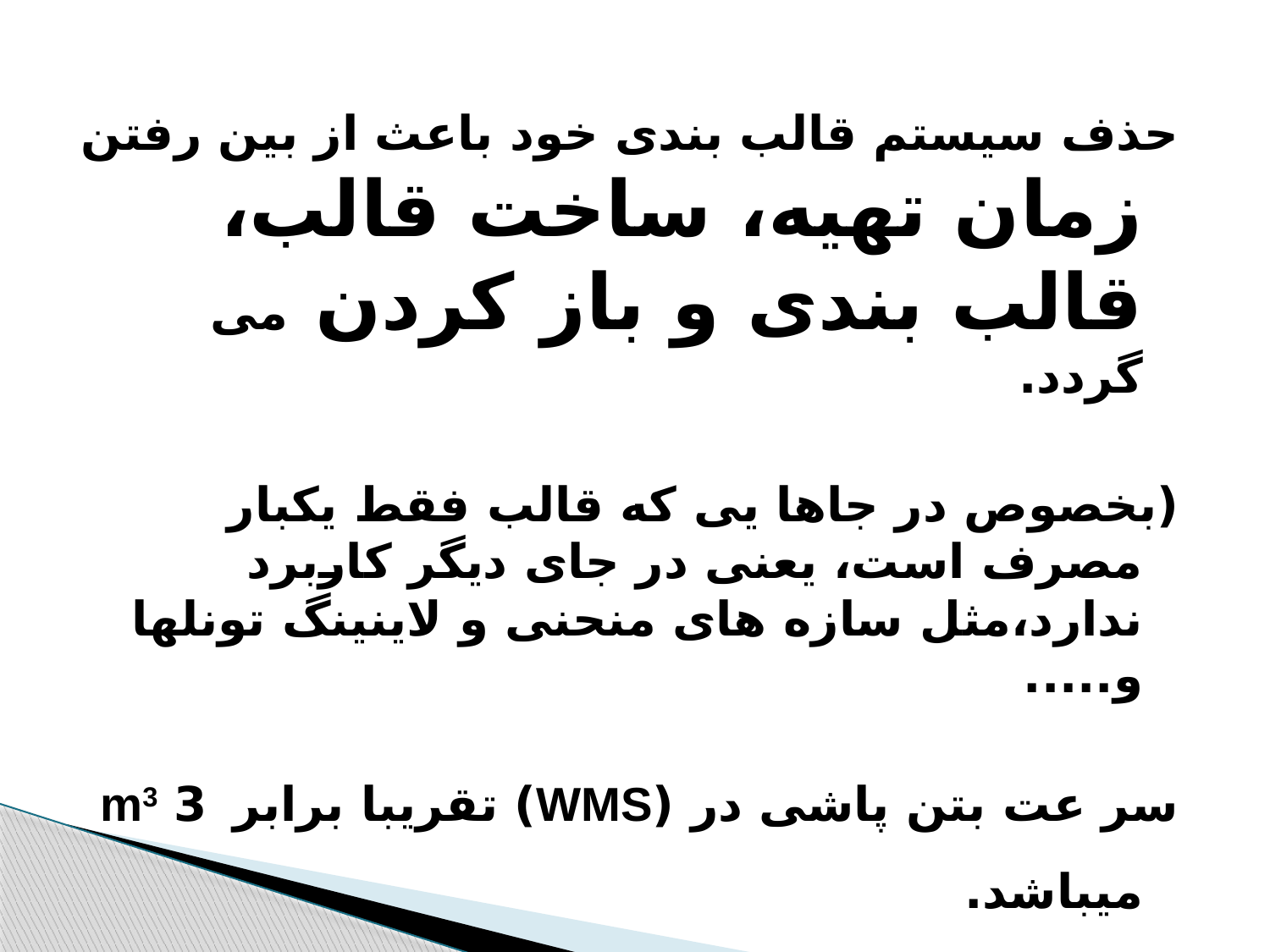

حذف سیستم قالب بندی خود باعث از بین رفتن زمان تهیه، ساخت قالب، قالب بندی و باز کردن می گردد.

(بخصوص در جاها یی که قالب فقط یکبار مصرف است، یعنی در جای دیگر کاربرد ندارد،مثل سازه های منحنی و لاینینگ تونلها و.....

سر عت بتن پاشی در (WMS) تقریبا برابر  3 m3 میباشد.